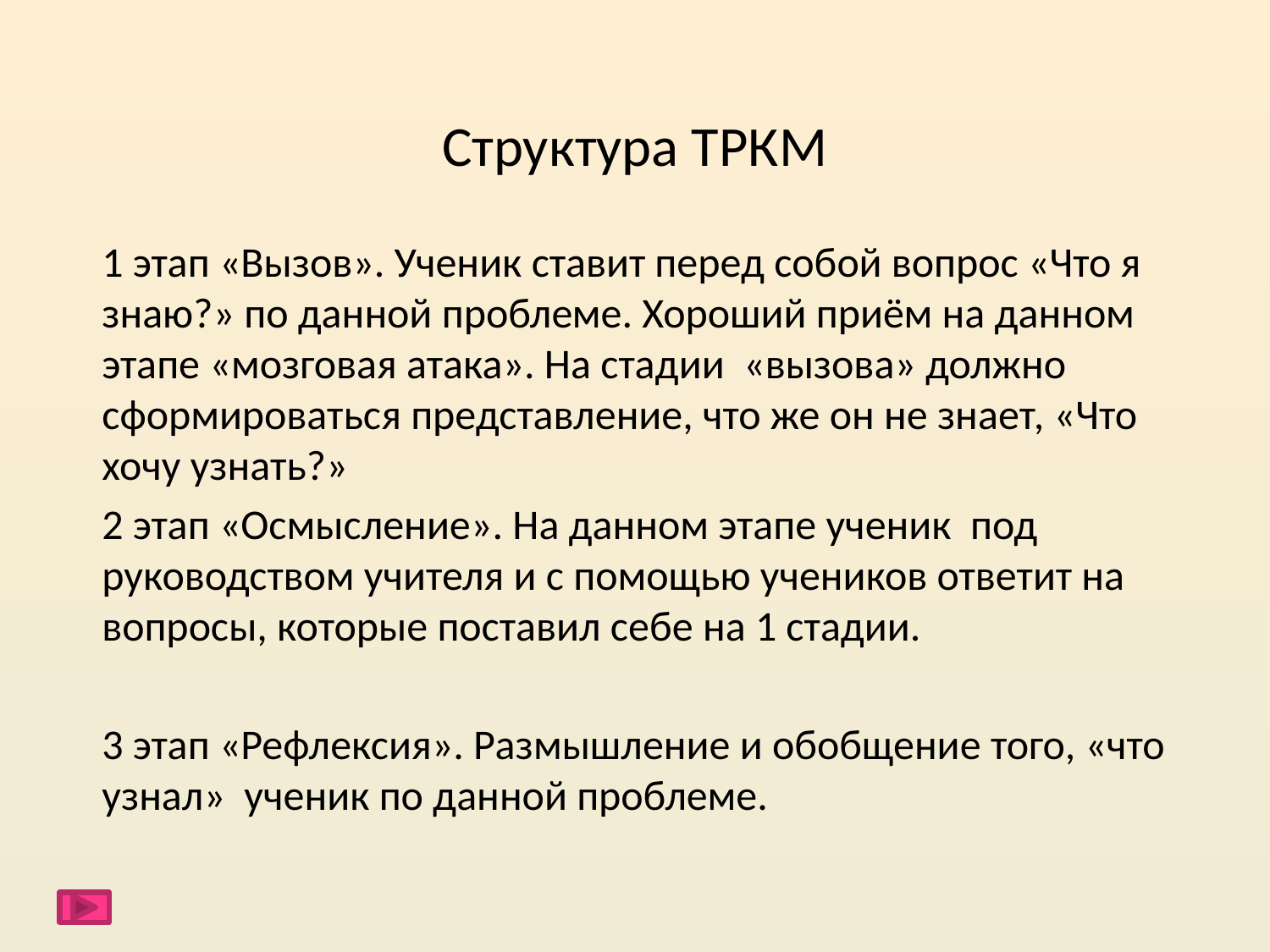

# Структура ТРКМ
1 этап «Вызов». Ученик ставит перед собой вопрос «Что я знаю?» по данной проблеме. Хороший приём на данном этапе «мозговая атака». На стадии  «вызова» должно сформироваться представление, что же он не знает, «Что хочу узнать?»
2 этап «Осмысление». На данном этапе ученик  под руководством учителя и с помощью учеников ответит на вопросы, которые поставил себе на 1 стадии.

3 этап «Рефлексия». Размышление и обобщение того, «что узнал»  ученик по данной проблеме.